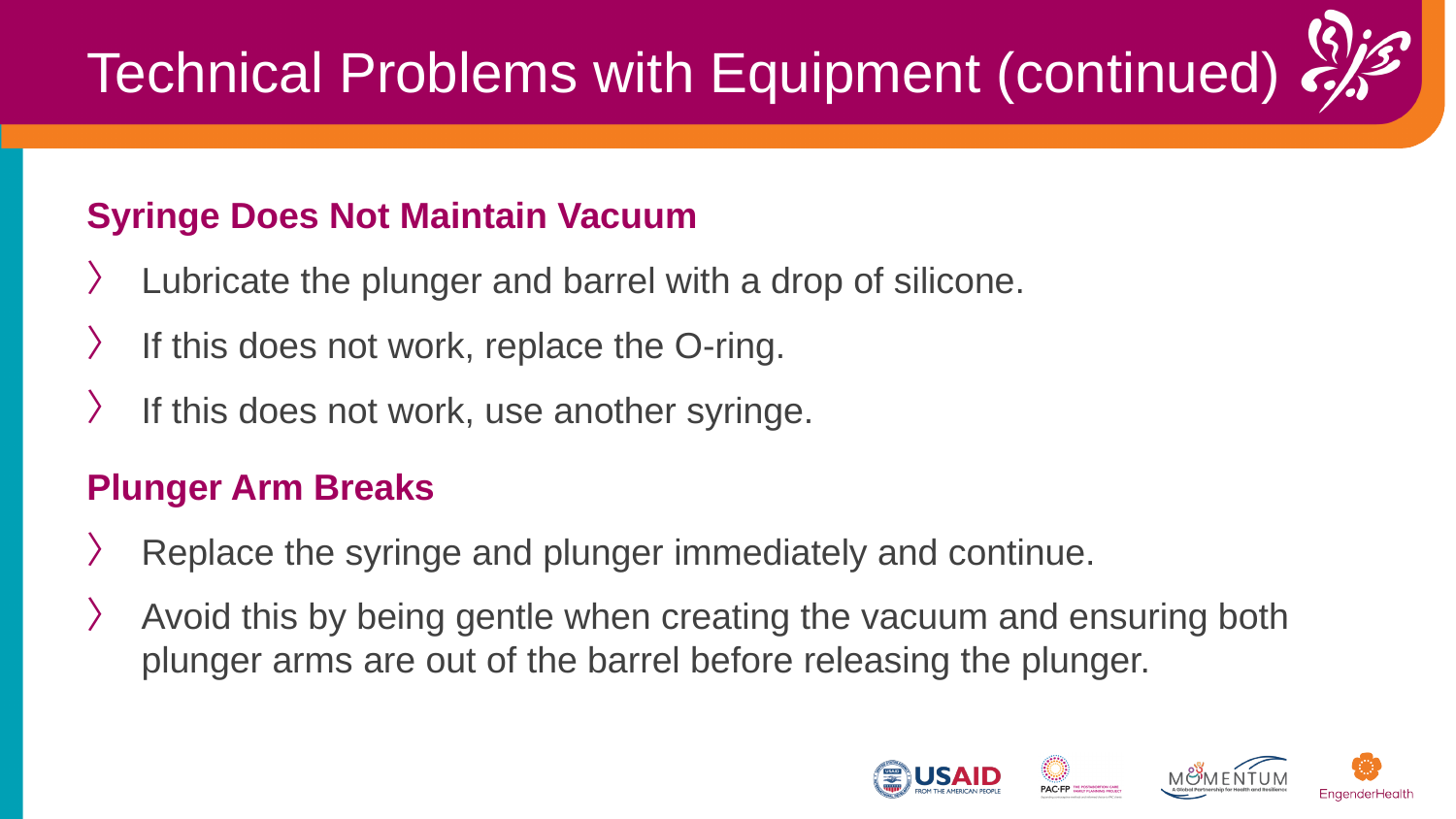

Technical Problems with Equipment (continued)
Syringe Does Not Maintain Vacuum
Lubricate the plunger and barrel with a drop of silicone.
If this does not work, replace the O-ring.
If this does not work, use another syringe.
Plunger Arm Breaks
Replace the syringe and plunger immediately and continue.
Avoid this by being gentle when creating the vacuum and ensuring both plunger arms are out of the barrel before releasing the plunger.